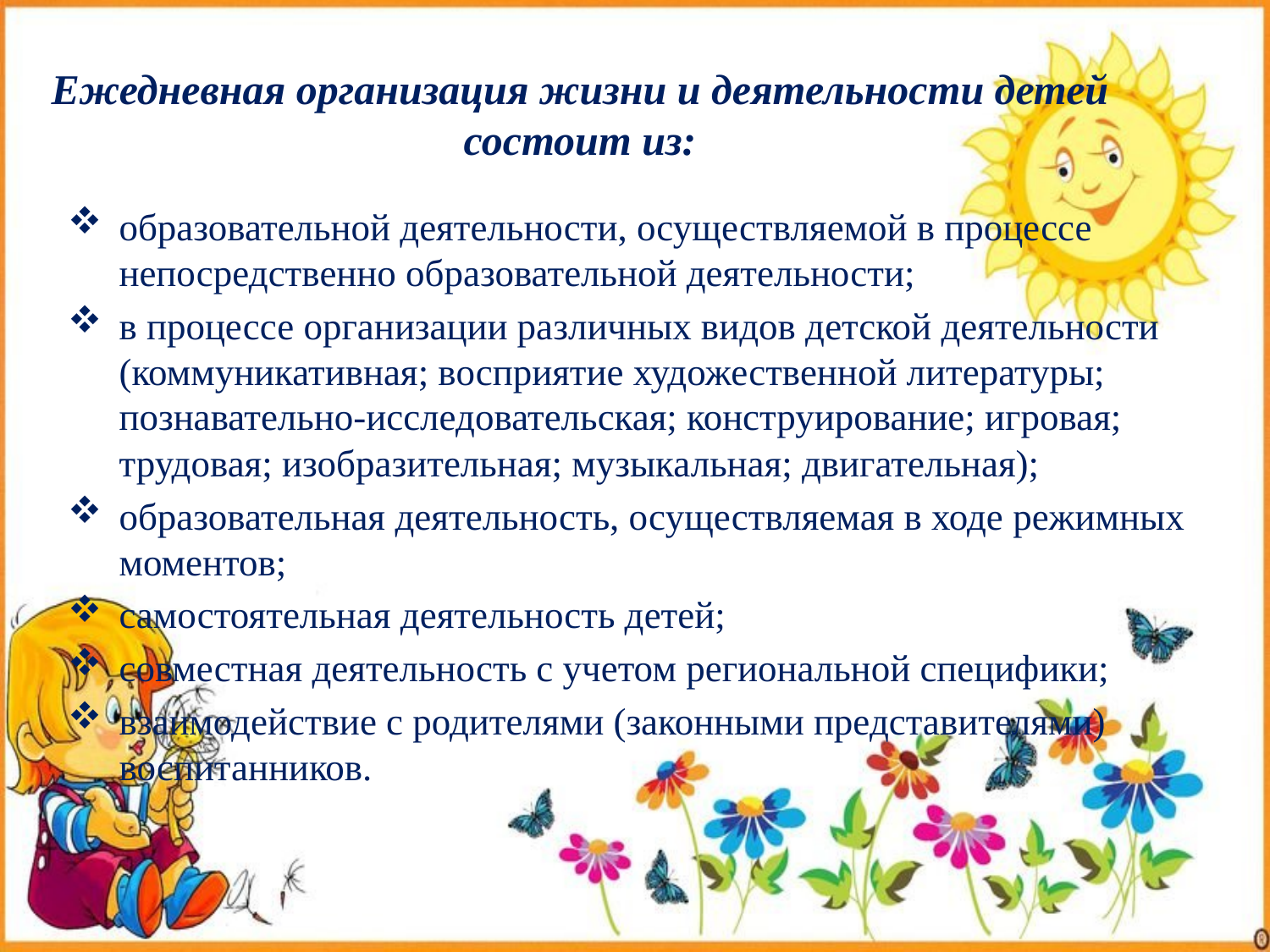

Ежедневная организация жизни и деятельности детей состоит из:
образовательной деятельности, осуществляемой в процессе непосредственно образовательной деятельности;
в процессе организации различных видов детской деятельности (коммуникативная; восприятие художественной литературы; познавательно-исследовательская; конструирование; игровая; трудовая; изобразительная; музыкальная; двигательная);
образовательная деятельность, осуществляемая в ходе режимных моментов;
самостоятельная деятельность детей;
совместная деятельность с учетом региональной специфики;
взаимодействие с родителями (законными представителями) воспитанников.